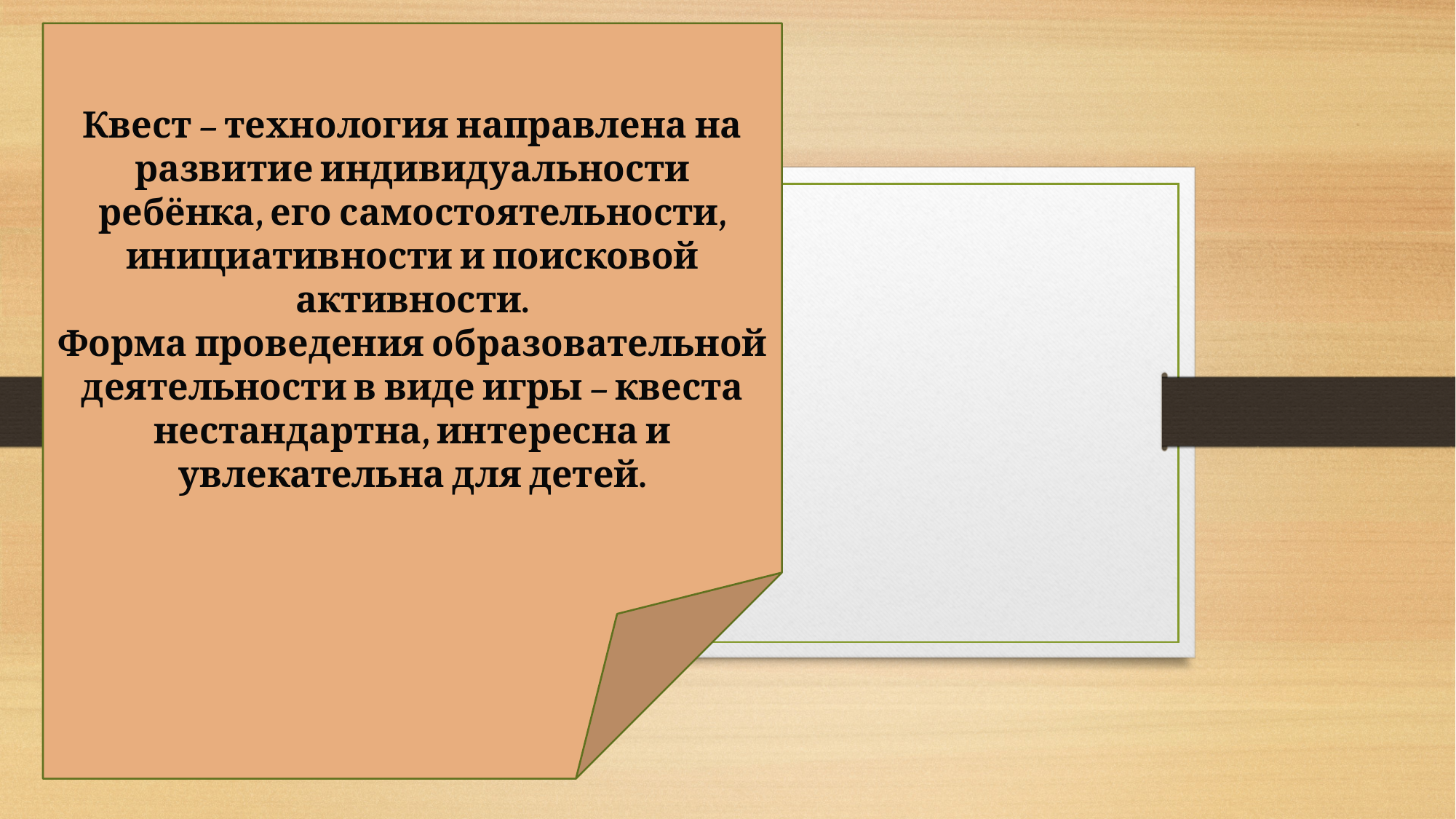

Квест – технология направлена на развитие индивидуальности ребёнка, его самостоятельности, инициативности и поисковой активности.
Форма проведения образовательной деятельности в виде игры – квеста нестандартна, интересна и увлекательна для детей.